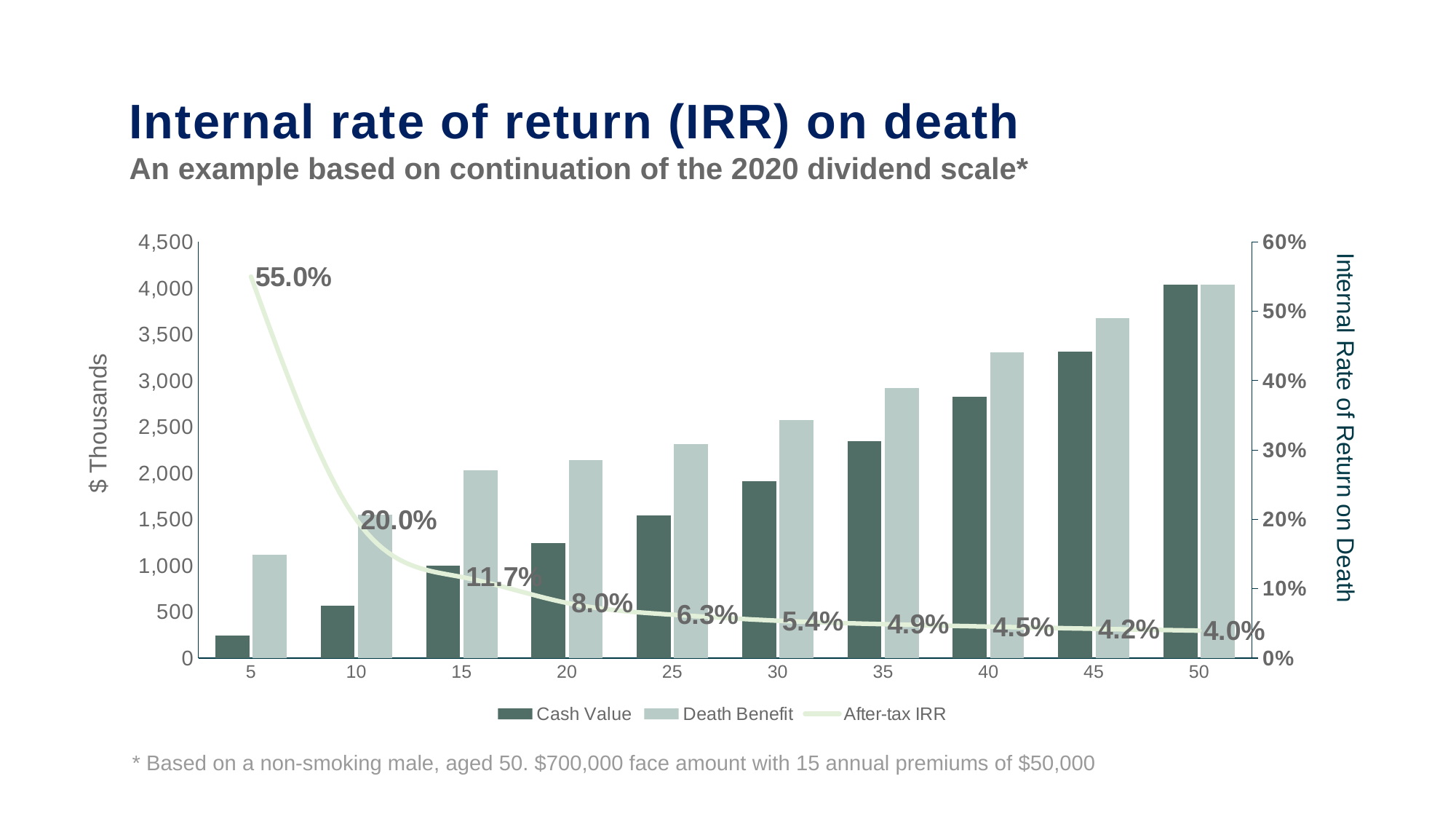

Internal rate of return (IRR) on death
An example based on continuation of the 2020 dividend scale*

### Chart

| Category | Cash Value | Death Benefit | After-tax IRR |
|---|---|---|---|
| 5 | 246.67 | 1115.58 | 0.55 |
| 10 | 567.337 | 1553.762 | 0.1996 |
| 15 | 999.169 | 2031.012 | 0.11690000000000002 |
| 20 | 1244.846 | 2140.585 | 0.0795 |
| 25 | 1543.566 | 2316.559 | 0.0626 |
| 30 | 1909.406 | 2574.979 | 0.0539 |
| 35 | 2348.962 | 2919.601 | 0.0489 |
| 40 | 2827.86 | 3304.475 | 0.0454 |
| 45 | 3312.808 | 3677.283 | 0.0423 |
| 50 | 4034.968 | 4034.968 | 0.0396 |
$ Thousands
Internal Rate of Return on Death
* Based on a non-smoking male, aged 50. $700,000 face amount with 15 annual premiums of $50,000